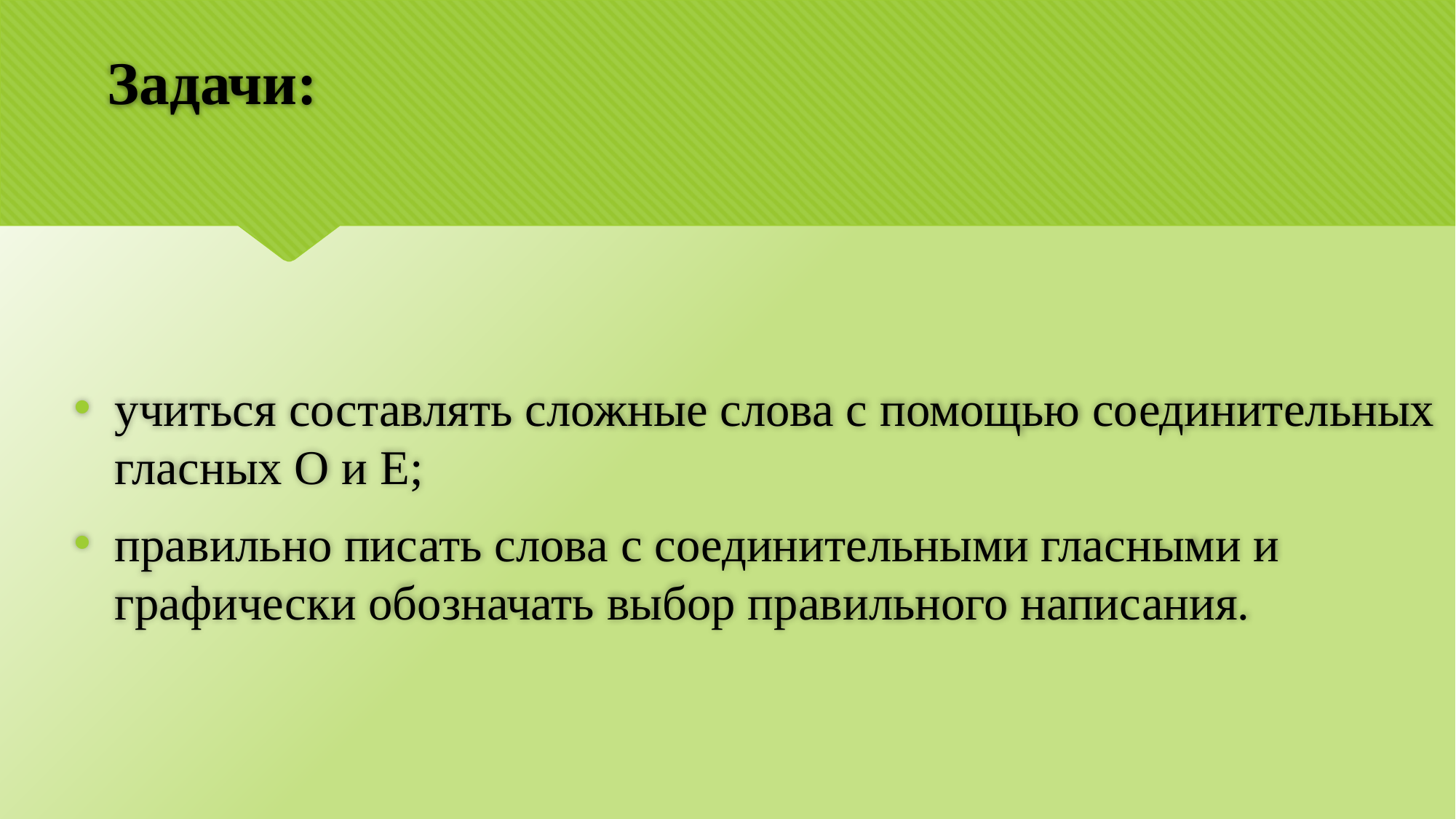

# Задачи:
учиться составлять сложные слова с помощью соединительных гласных О и Е;
правильно писать слова с соединительными гласными и  графически обозначать выбор правильного написания.